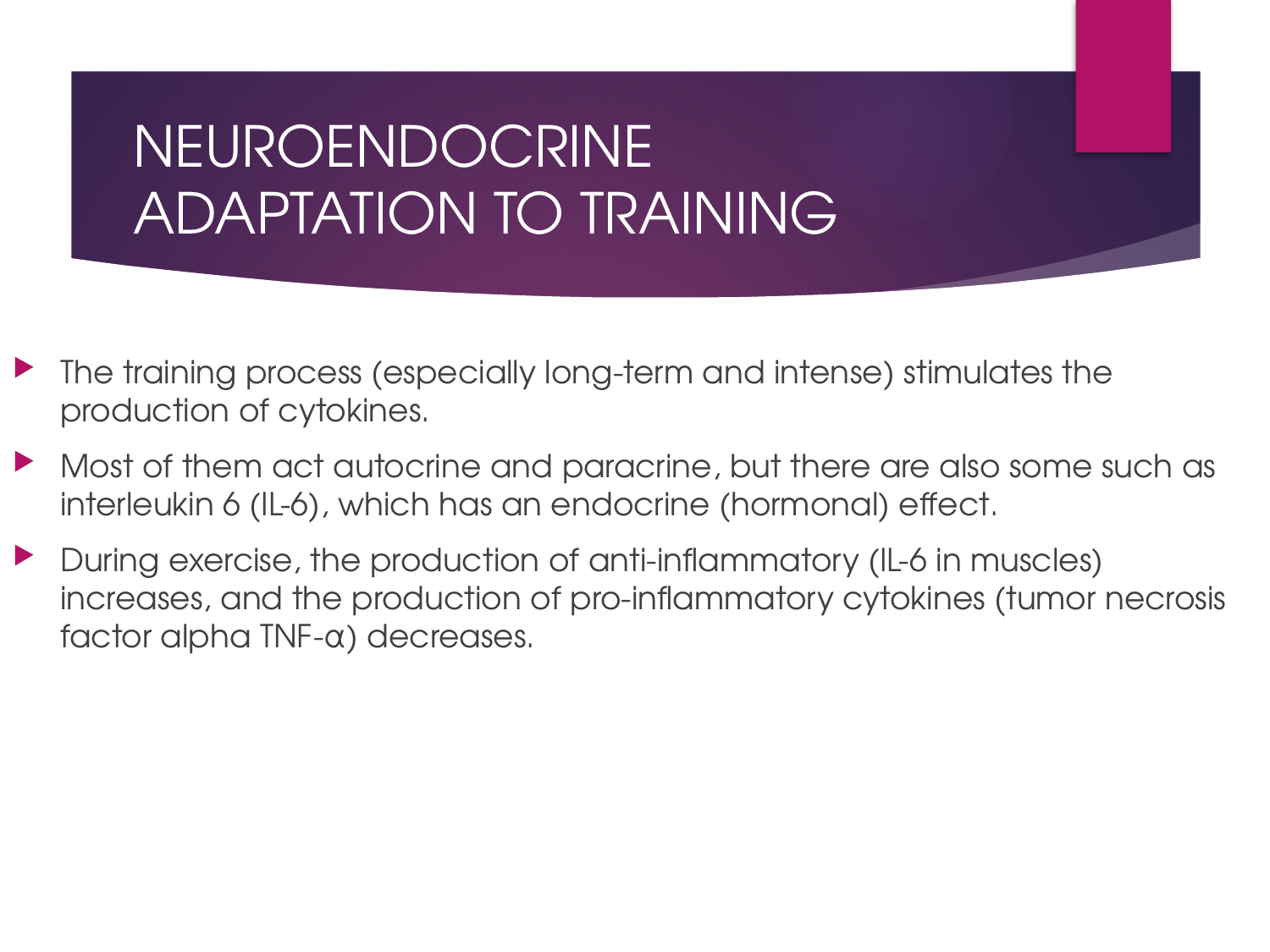

# NEUROENDOCRINE ADAPTATION TO TRAINING
The training process (especially long-term and intense) stimulates the production of cytokines.
Most of them act autocrine and paracrine, but there are also some such as interleukin 6 (IL-6), which has an endocrine (hormonal) effect.
During exercise, the production of anti-inflammatory (IL-6 in muscles) increases, and the production of pro-inflammatory cytokines (tumor necrosis factor alpha TNF-α) decreases.